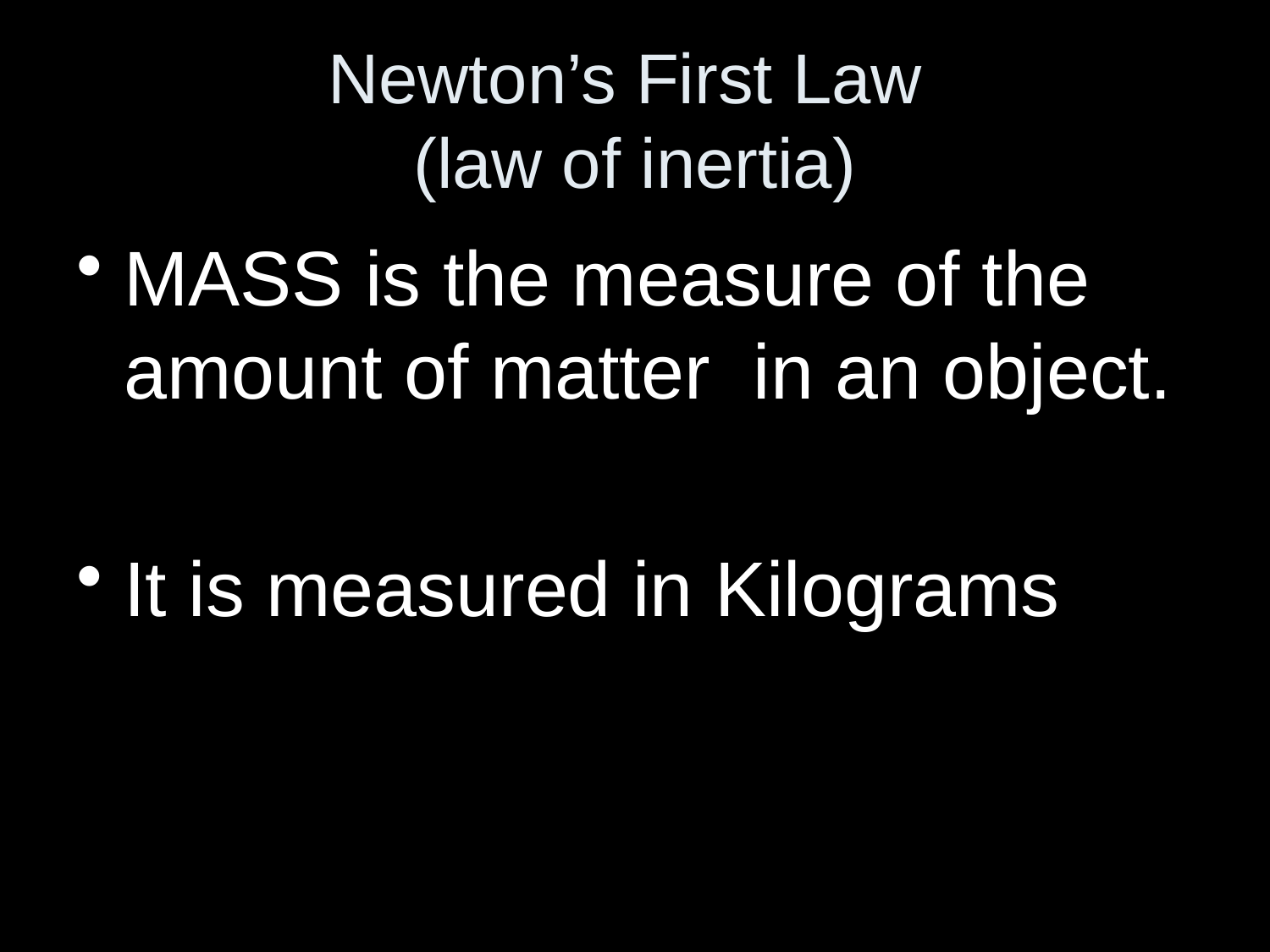

# Newton’s First Law (law of inertia)
MASS is the measure of the amount of matter  in an object.

It is measured in Kilograms